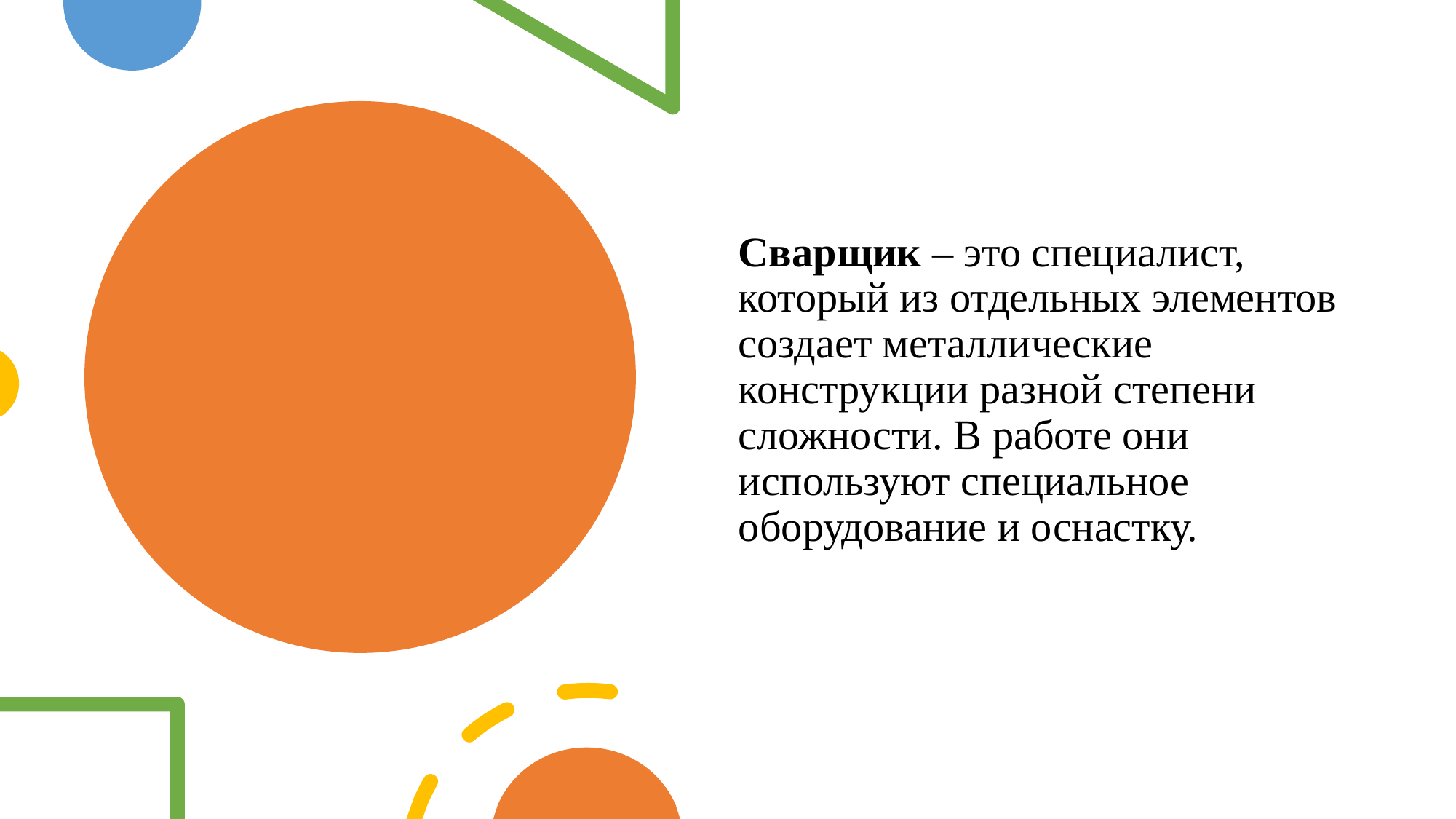

Сварщик – это специалист, который из отдельных элементов создает металлические конструкции разной степени сложности. В работе они используют специальное оборудование и оснастку.